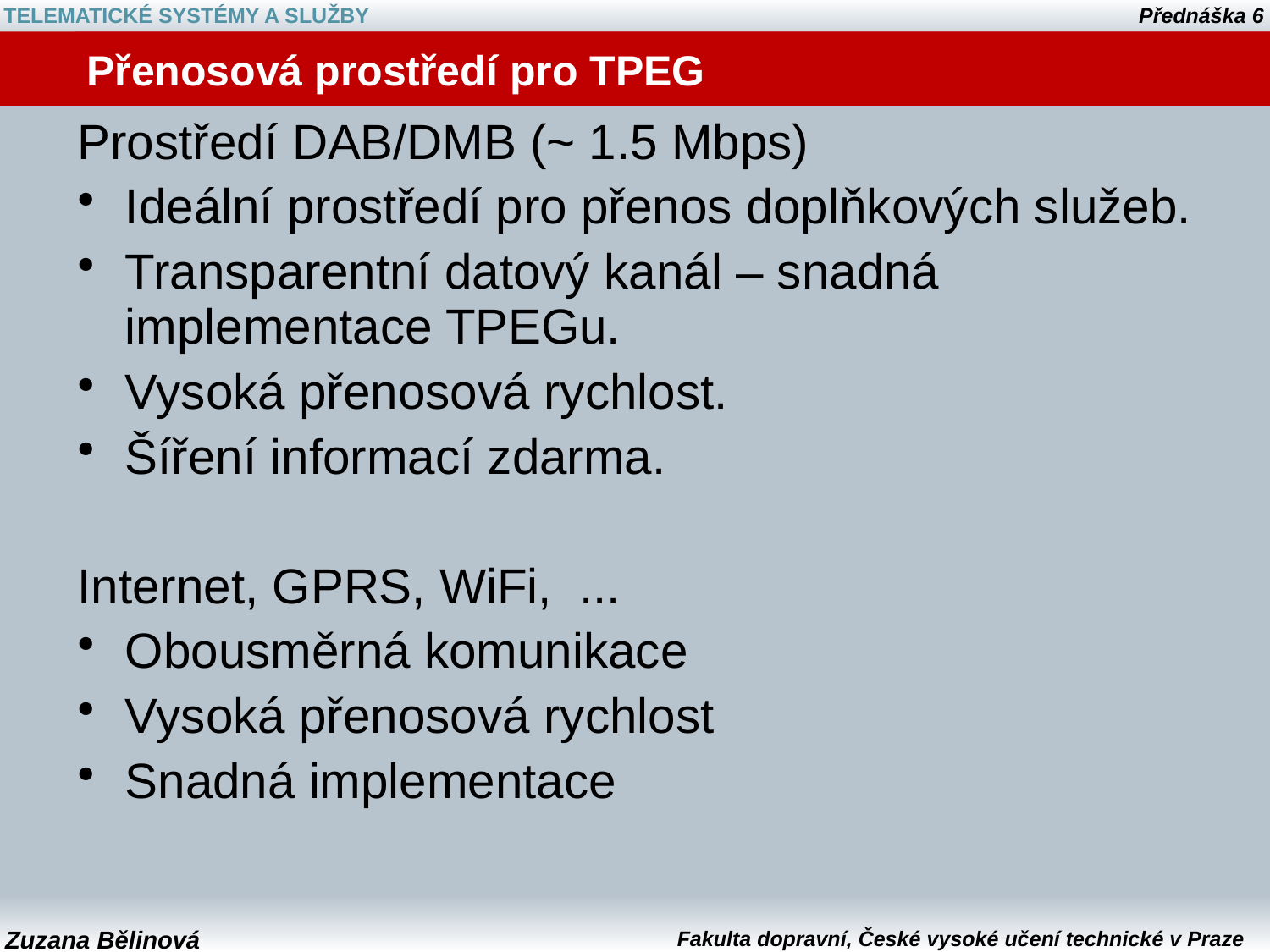

# Přenosová prostředí pro TPEG
Prostředí DAB/DMB (~ 1.5 Mbps)‏
Ideální prostředí pro přenos doplňkových služeb.
Transparentní datový kanál – snadná implementace TPEGu.
Vysoká přenosová rychlost.
Šíření informací zdarma.

Internet, GPRS, WiFi,  ...
Obousměrná komunikace
Vysoká přenosová rychlost
Snadná implementace